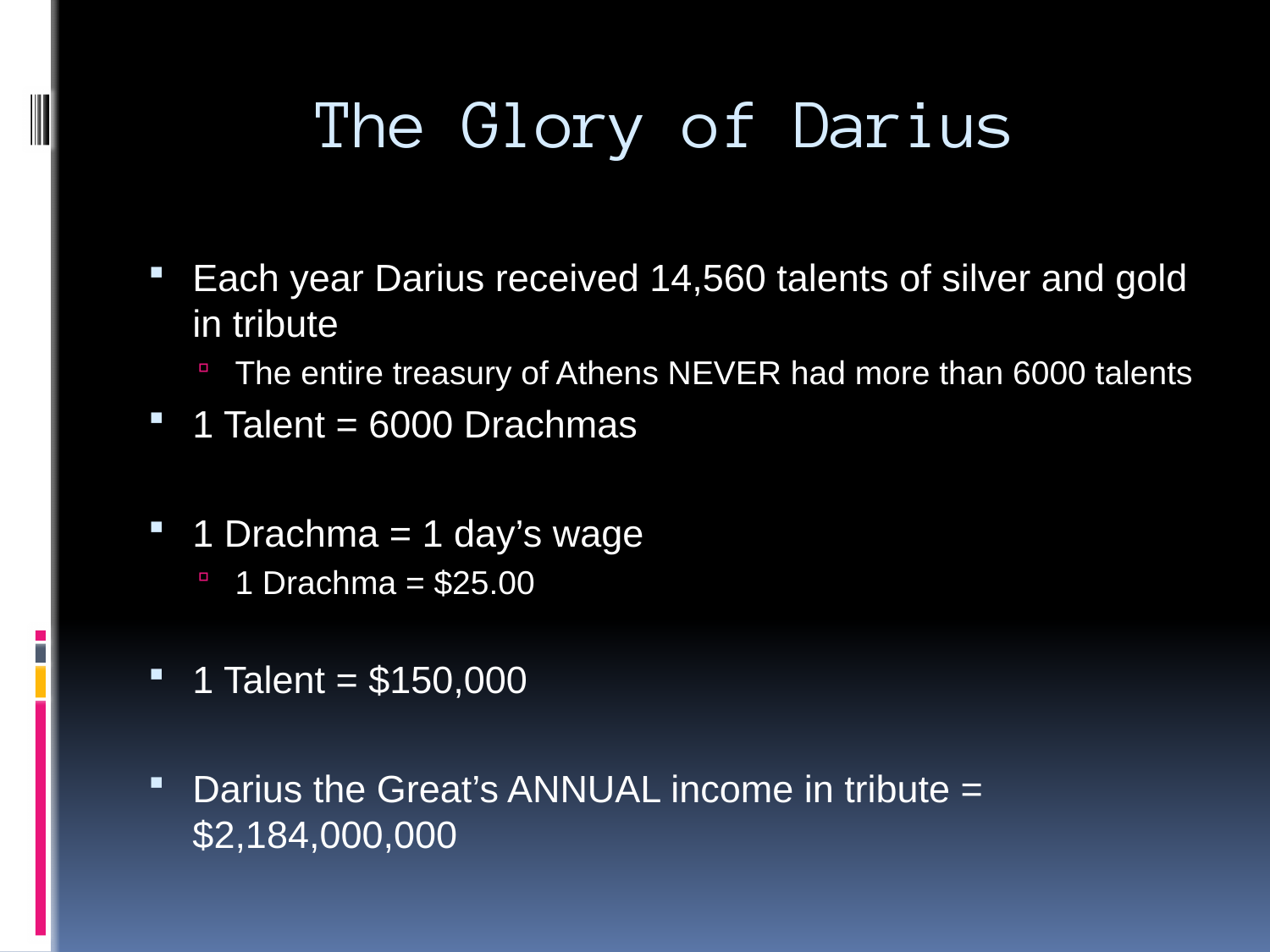

# The Glory of Darius
Each year Darius received 14,560 talents of silver and gold in tribute
The entire treasury of Athens NEVER had more than 6000 talents
1 Talent = 6000 Drachmas

1 Drachma = 1 day’s wage
1 Drachma = $25.00

1 Talent = $150,000

Darius the Great’s ANNUAL income in tribute = $2,184,000,000